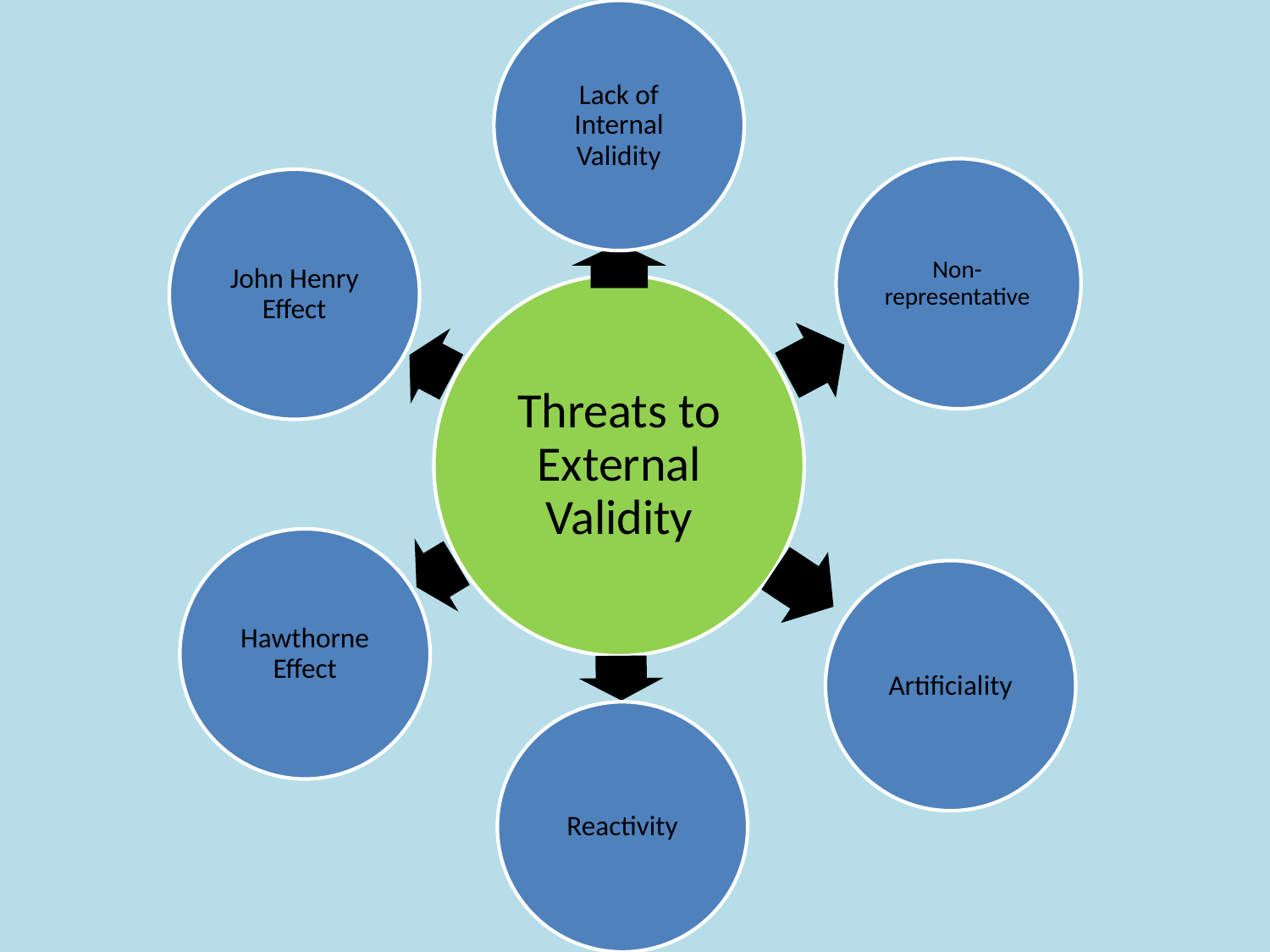

Threats to External Validity

Lack of Internal Validity

Non-representative

Artificiality

Reactivity

Hawthorne Effect

John Henry Effect